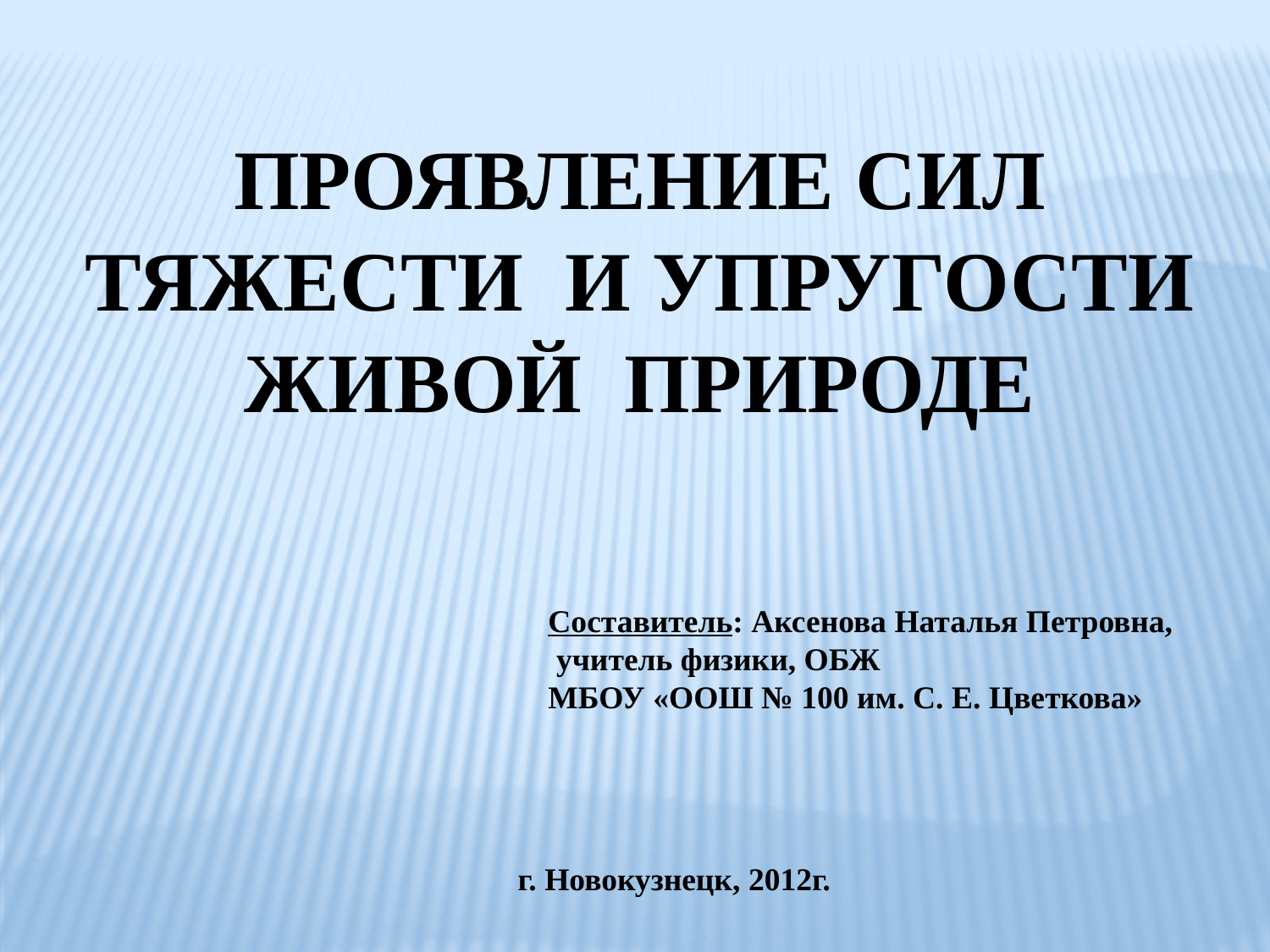

ПРОЯВЛЕНИЕ СИЛ ТЯЖЕСТИ  И УПРУГОСТИ
ЖИВОЙ  ПРИРОДЕ
Составитель: Аксенова Наталья Петровна,
 учитель физики, ОБЖ
МБОУ «ООШ № 100 им. С. Е. Цветкова»
г. Новокузнецк, 2012г.